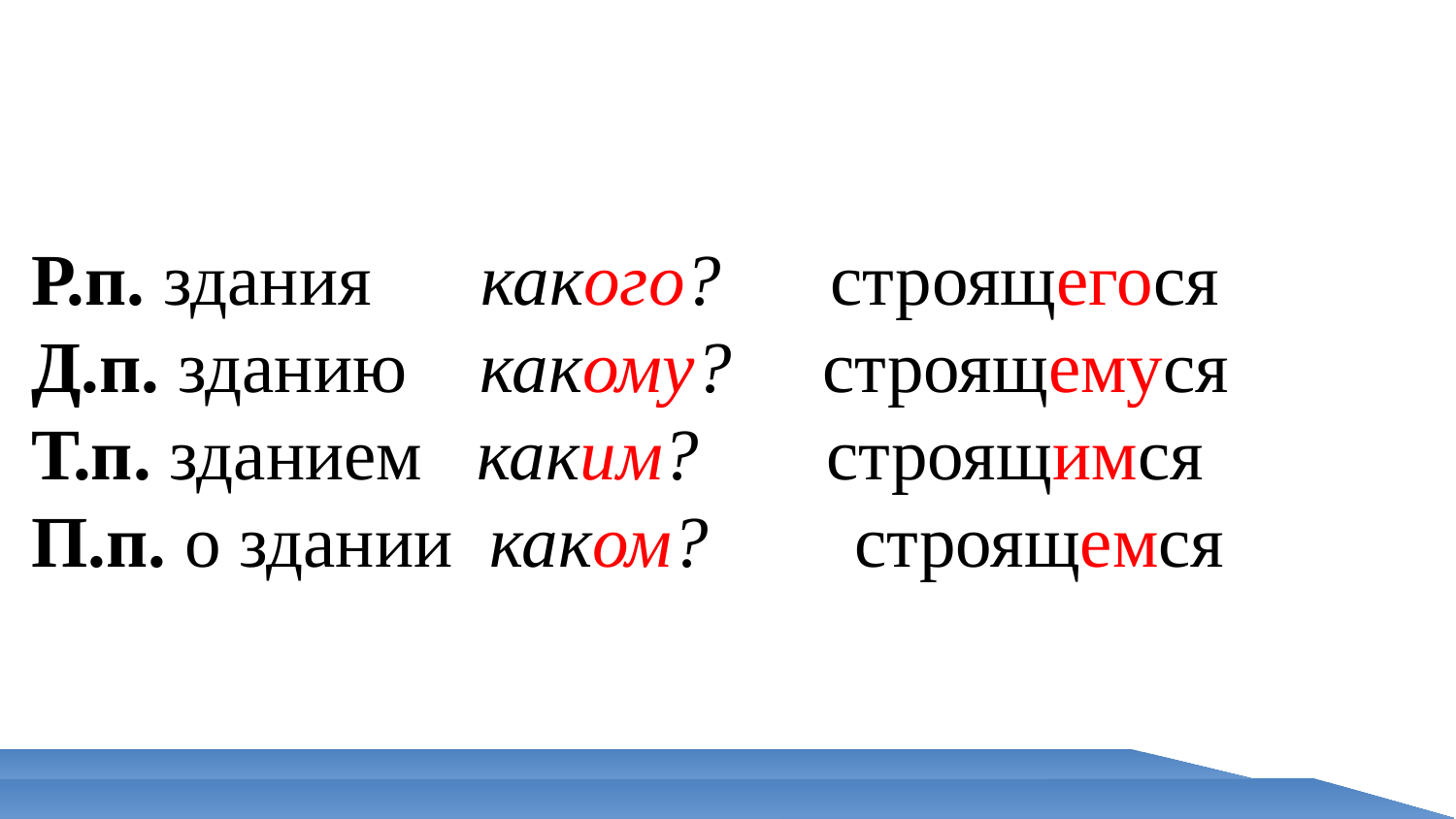

Санкт-Петербургская академия постдипломного педагогического образования
Р.п. здания      какого?      строящегося
Д.п. зданию    какому?     строящемуся
Т.п. зданием   каким?       строящимся
П.п. о здании  каком?        строящемся